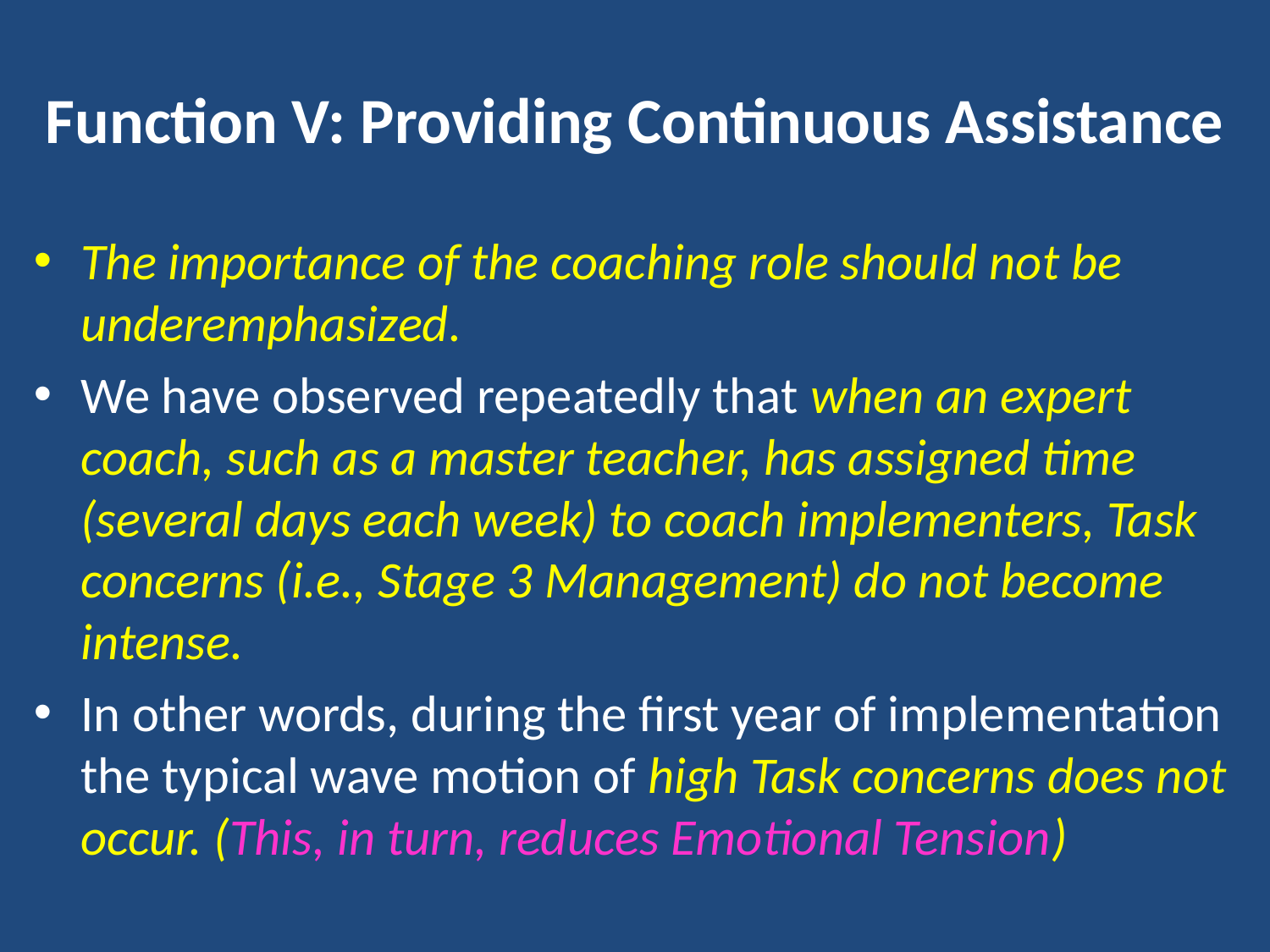

# Function V: Providing Continuous Assistance
The importance of the coaching role should not be underemphasized.
We have observed repeatedly that when an expert coach, such as a master teacher, has assigned time (several days each week) to coach implementers, Task concerns (i.e., Stage 3 Management) do not become intense.
In other words, during the first year of implementation the typical wave motion of high Task concerns does not occur. (This, in turn, reduces Emotional Tension)